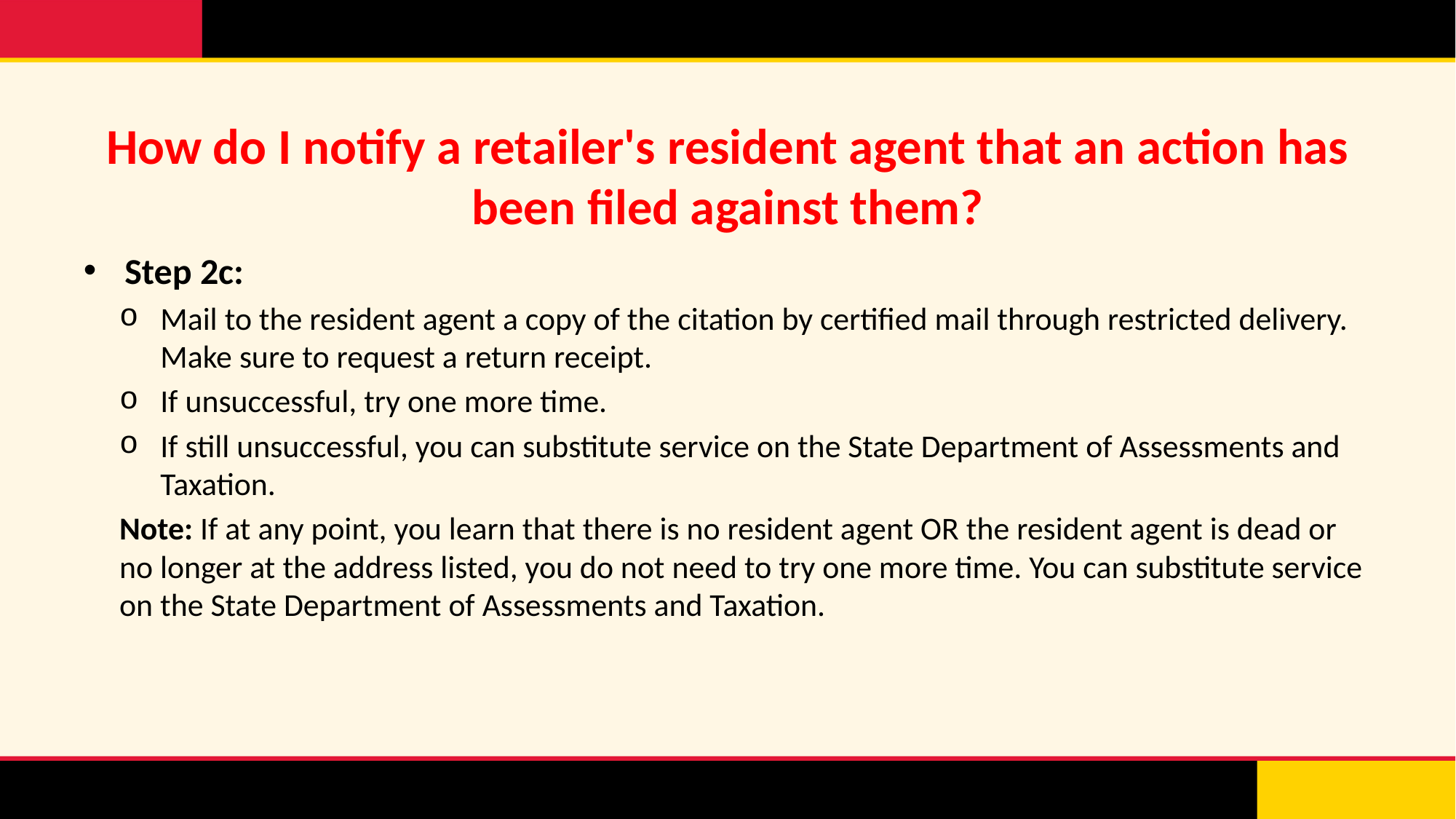

# How do I notify a retailer's resident agent that an action has been filed against them?
Step 2c:
Mail to the resident agent a copy of the citation by certified mail through restricted delivery. Make sure to request a return receipt.
If unsuccessful, try one more time.
If still unsuccessful, you can substitute service on the State Department of Assessments and Taxation.
Note: If at any point, you learn that there is no resident agent OR the resident agent is dead or no longer at the address listed, you do not need to try one more time. You can substitute service on the State Department of Assessments and Taxation.